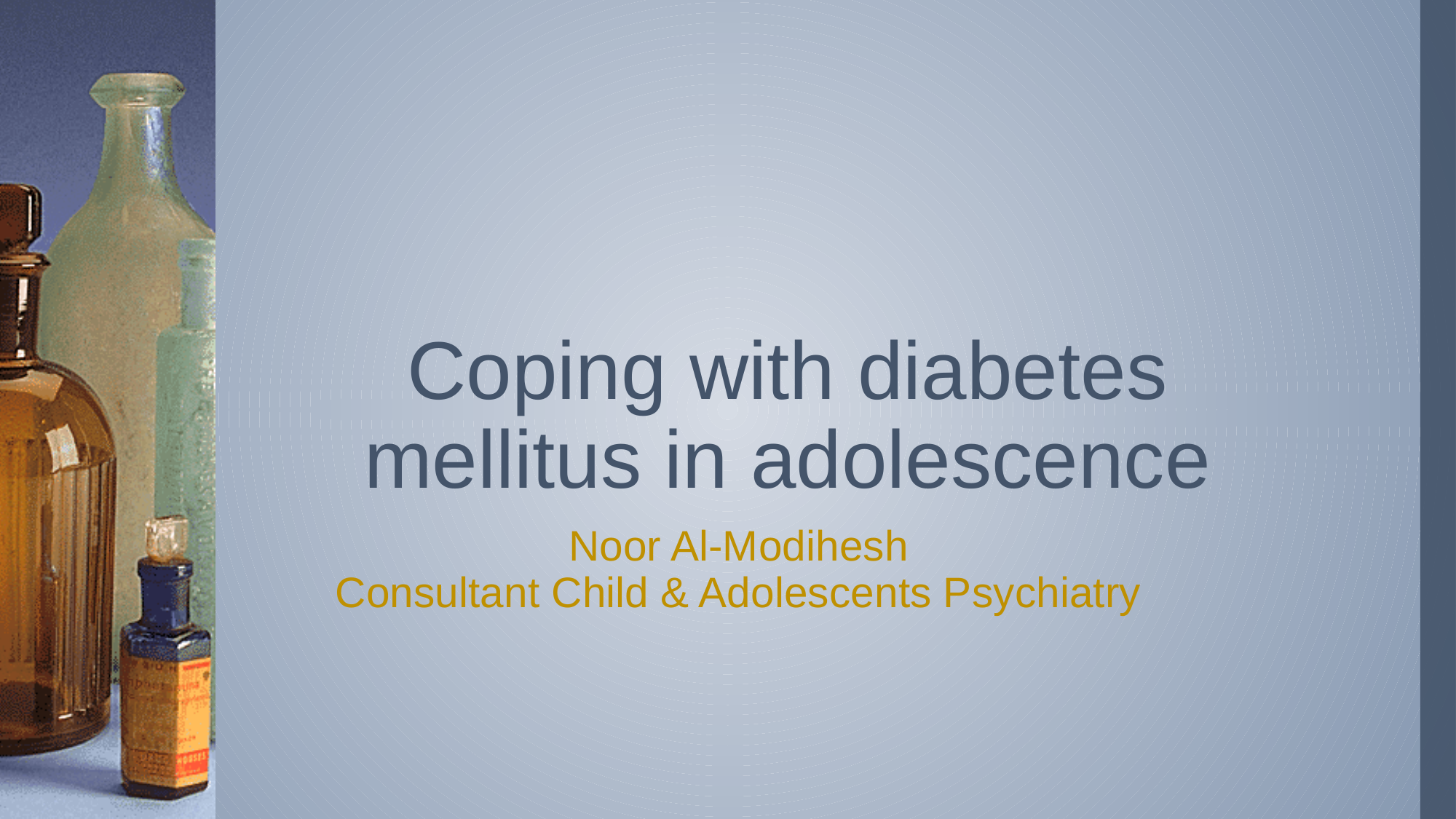

# Coping with diabetes mellitus in adolescence
Noor Al-Modihesh
Consultant Child & Adolescents Psychiatry